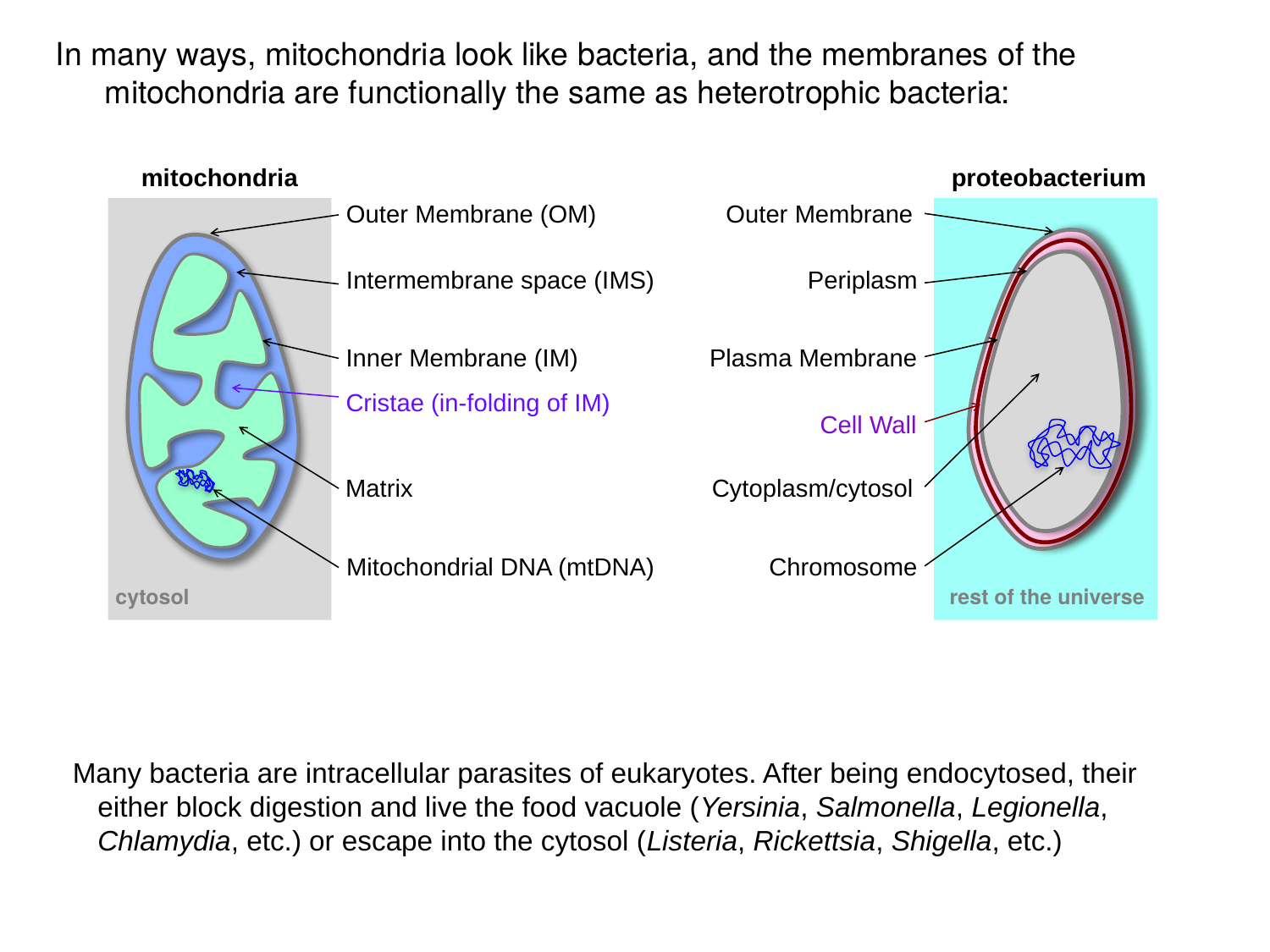

In many ways, mitochondria look like bacteria, and the membranes of the mitochondria are functionally the same as heterotrophic bacteria:
mitochondria
proteobacterium
Outer Membrane (OM)
Outer Membrane

Intermembrane space (IMS)
Periplasm

Inner Membrane (IM)
Cristae (in-folding of IM)
Plasma Membrane

Cell Wall

Matrix
Cytoplasm/cytosol

Mitochondrial DNA (mtDNA)
Chromosome
cytosol
rest of the universe
Many bacteria are intracellular parasites of eukaryotes. After being endocytosed, their either block digestion and live the food vacuole (Yersinia, Salmonella, Legionella, Chlamydia, etc.) or escape into the cytosol (Listeria, Rickettsia, Shigella, etc.)